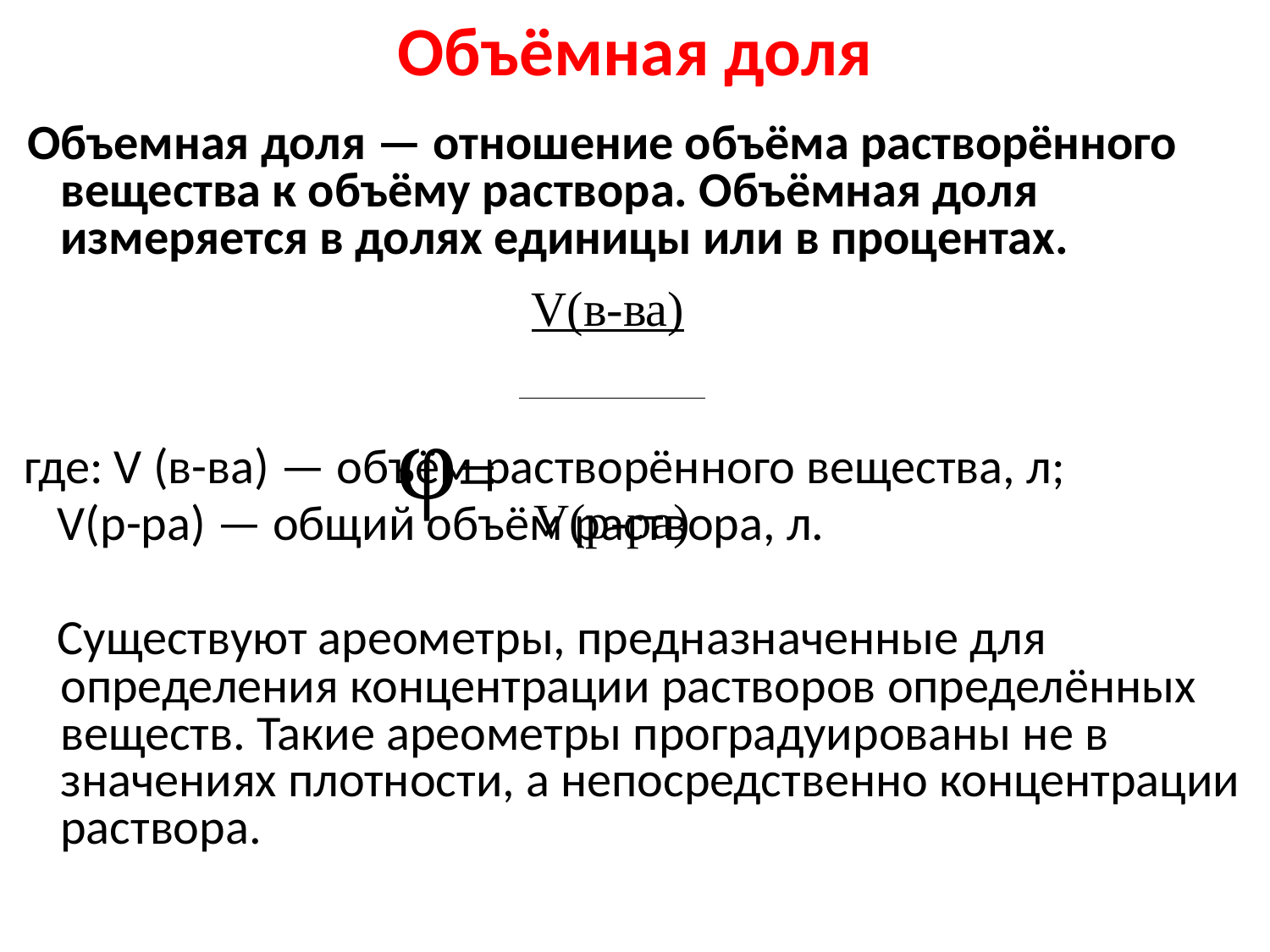

# Объёмная доля

    Объемная доля — отношение объёма растворённого вещества к объёму раствора. Объёмная доля измеряется в долях единицы или в процентах.

 где: V (в-ва) — объём растворённого вещества, л;
    V(р-ра) — общий объём раствора, л.

    Cуществуют ареометры, предназначенные для определения концентрации растворов определённых веществ. Такие ареометры проградуированы не в значениях плотности, а непосредственно концентрации раствора.
| φ= | V(в-ва) |
| --- | --- |
|  | V(р-ра) |